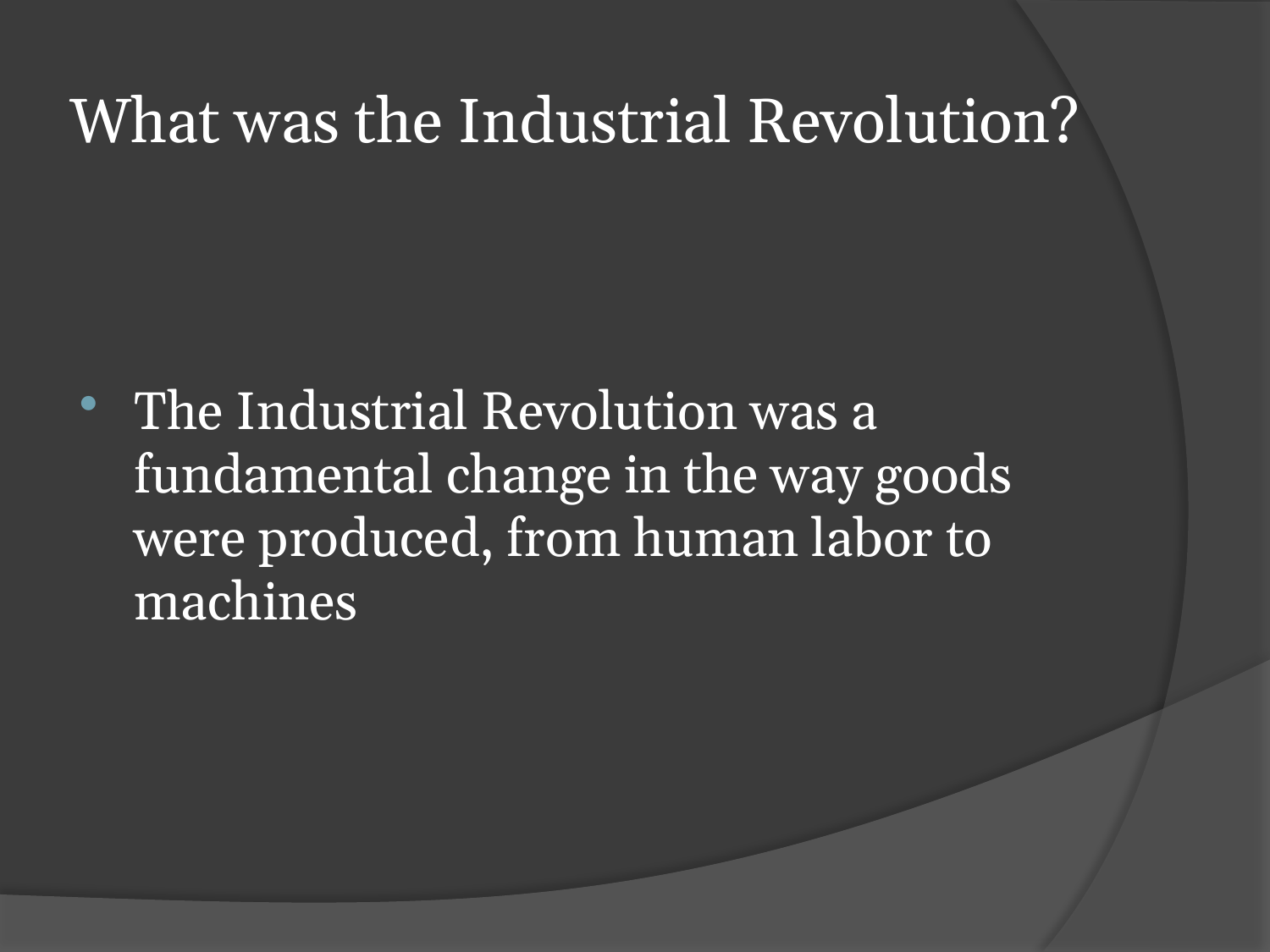

# What was the Industrial Revolution?

The Industrial Revolution was a fundamental change in the way goods were produced, from human labor to machines